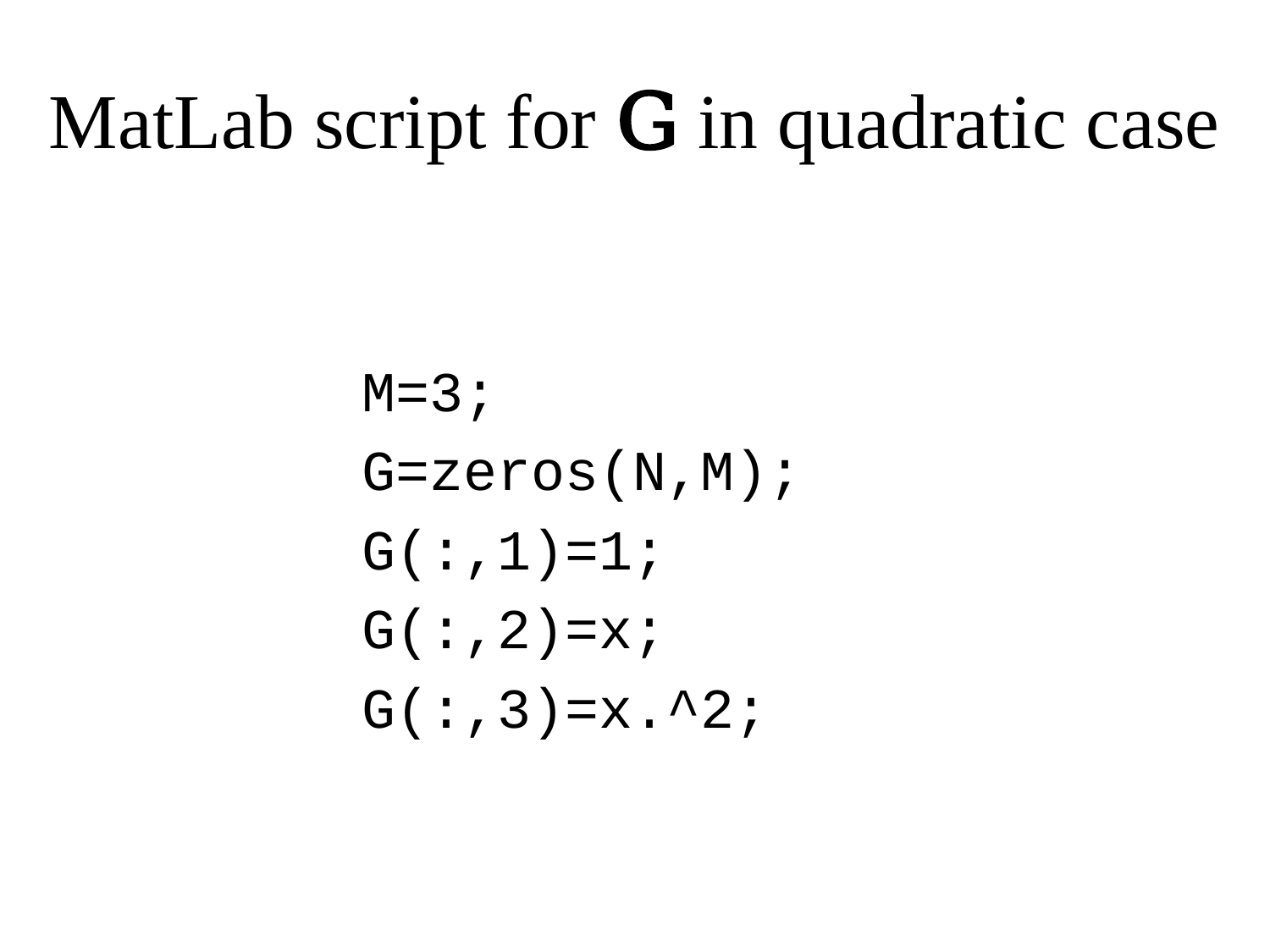

# MatLab script for G in quadratic case
M=3;
G=zeros(N,M);
G(:,1)=1;
G(:,2)=x;
G(:,3)=x.^2;